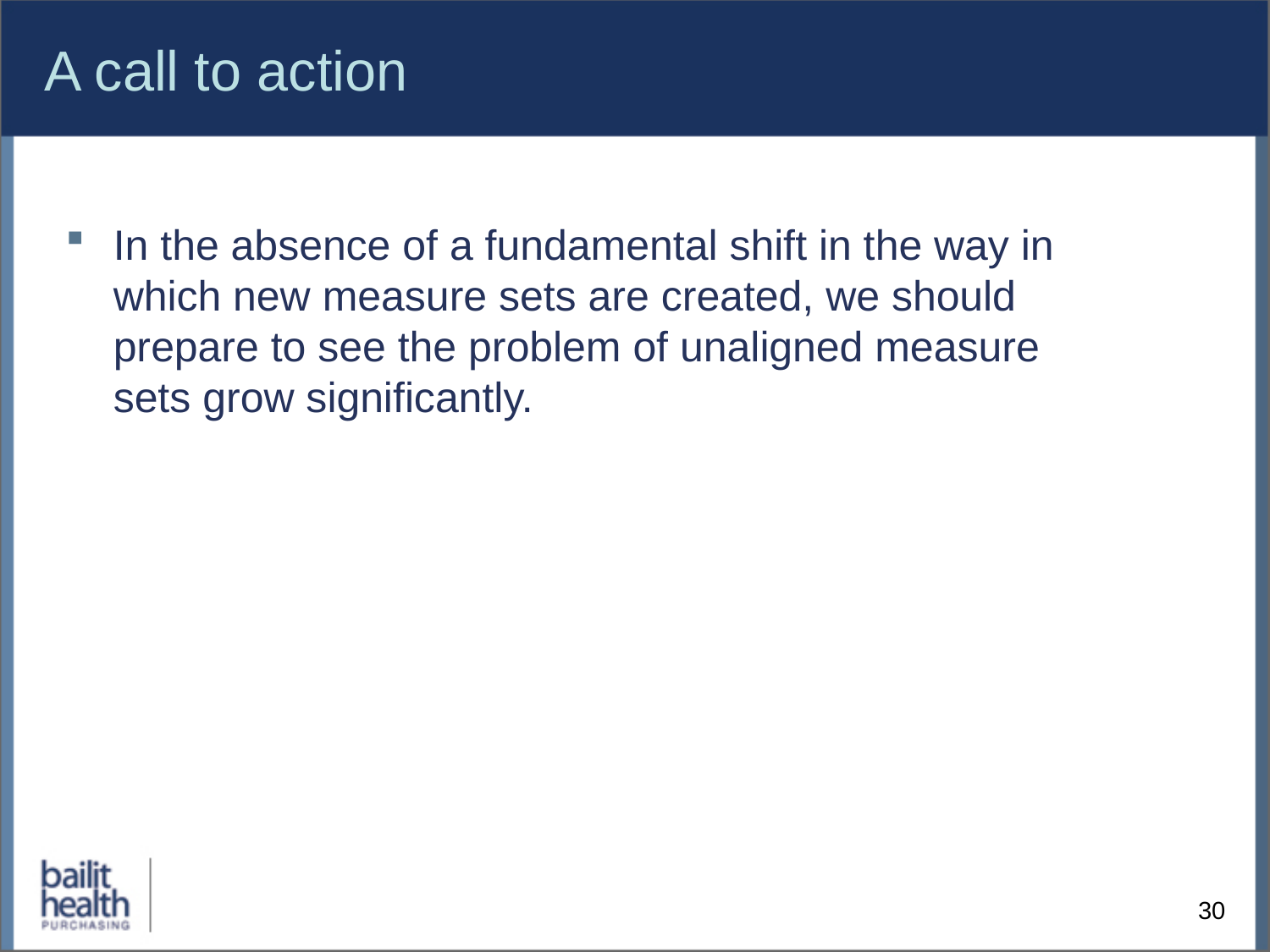

# A call to action
In the absence of a fundamental shift in the way in which new measure sets are created, we should prepare to see the problem of unaligned measure sets grow significantly.
30